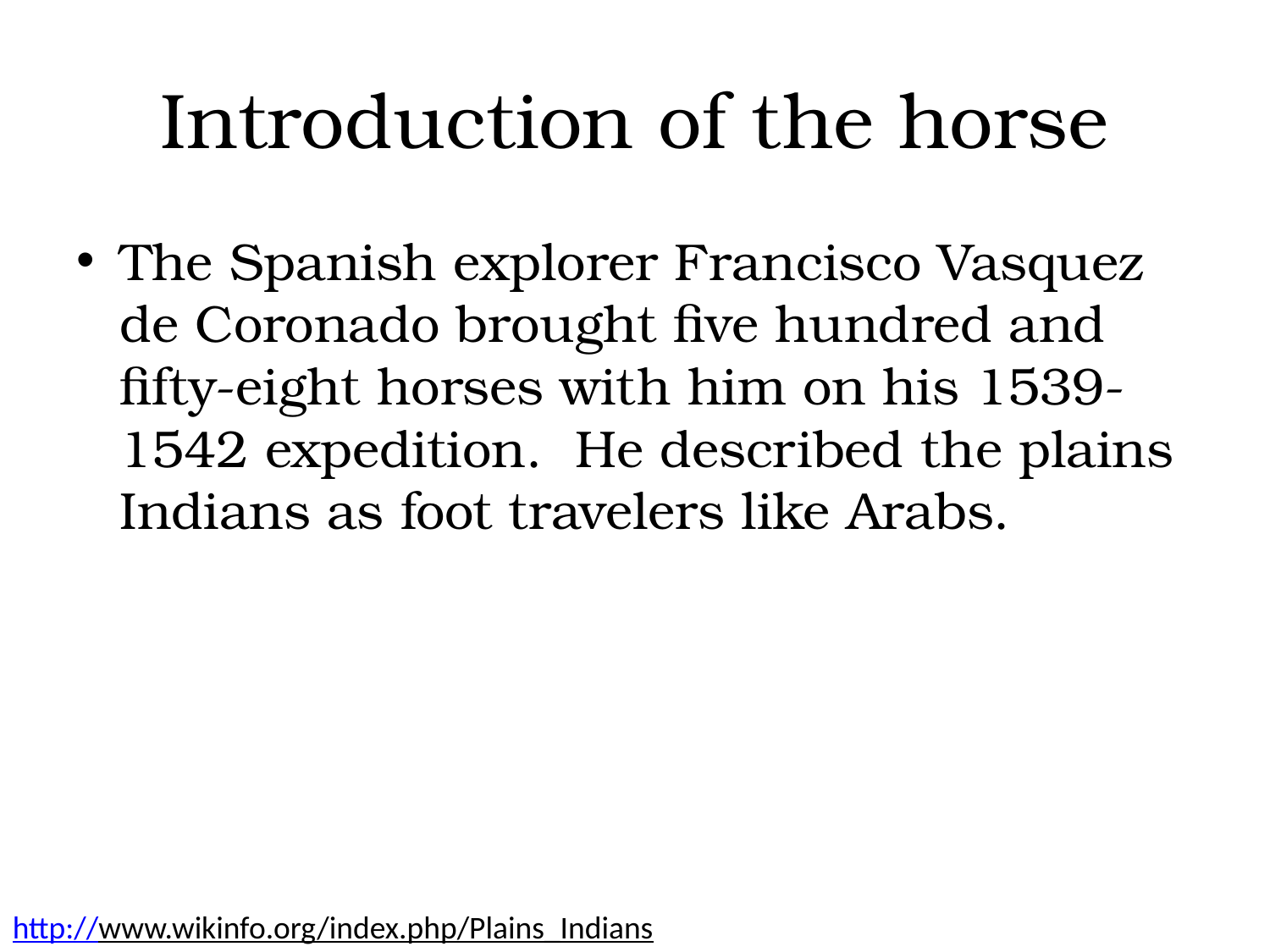

# Introduction of the horse
The Spanish explorer Francisco Vasquez de Coronado brought five hundred and fifty-eight horses with him on his 1539-1542 expedition.  He described the plains Indians as foot travelers like Arabs.
http://www.wikinfo.org/index.php/Plains_Indians